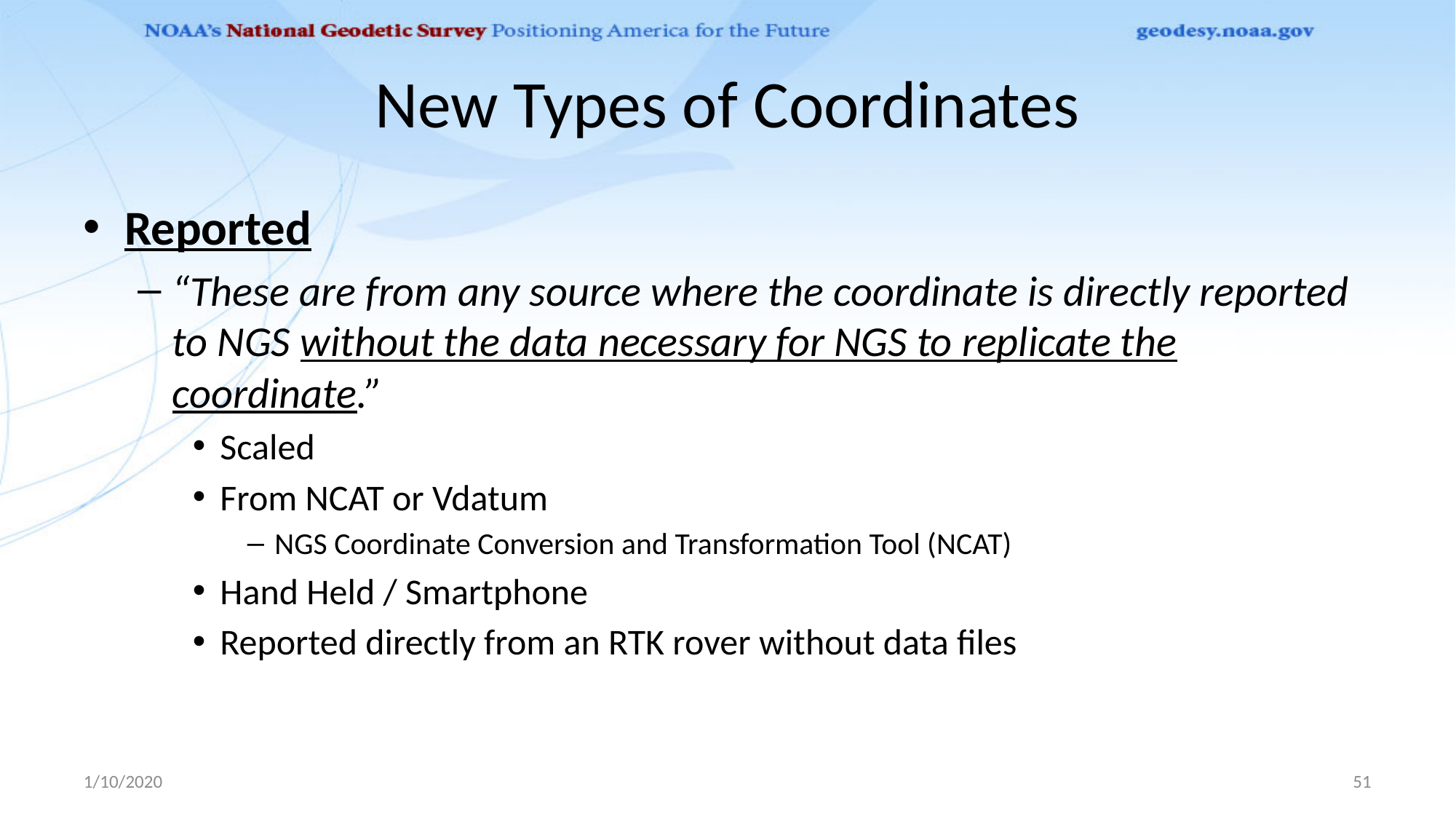

# New Types of Coordinates
Reported
“These are from any source where the coordinate is directly reported to NGS without the data necessary for NGS to replicate the coordinate.”
Scaled
From NCAT or Vdatum
NGS Coordinate Conversion and Transformation Tool (NCAT)
Hand Held / Smartphone
Reported directly from an RTK rover without data files

1/10/2020
51